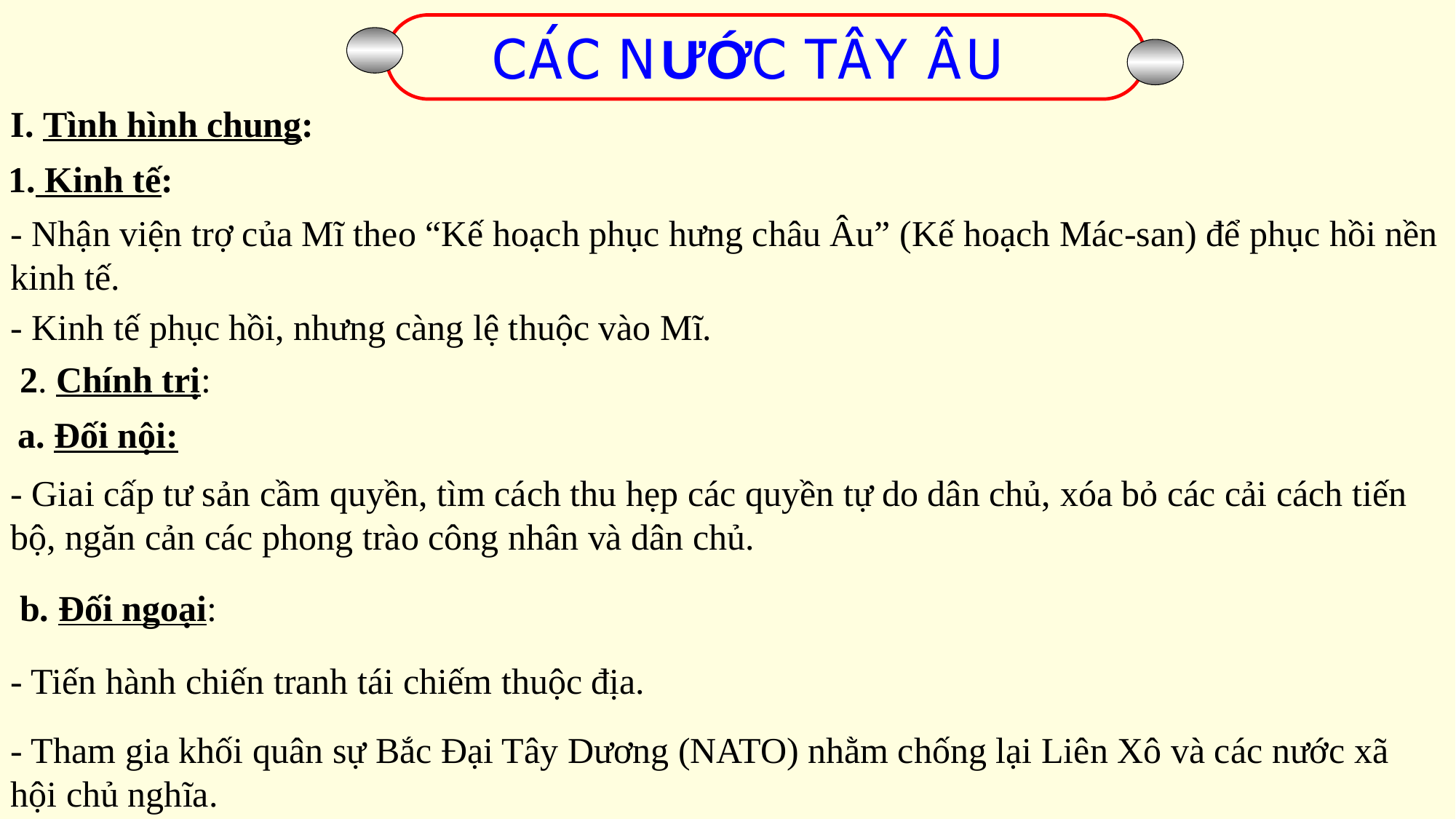

CÁC NƯỚC TÂY ÂU

I. Tình hình chung:
1. Kinh tế:
- Nhận viện trợ của Mĩ theo “Kế hoạch phục hưng châu Âu” (Kế hoạch Mác-san) để phục hồi nền kinh tế.
- Kinh tế phục hồi, nhưng càng lệ thuộc vào Mĩ.
 2. Chính trị:
 a. Đối nội:
- Giai cấp tư sản cầm quyền, tìm cách thu hẹp các quyền tự do dân chủ, xóa bỏ các cải cách tiến bộ, ngăn cản các phong trào công nhân và dân chủ.
 b. Đối ngoại:
- Tiến hành chiến tranh tái chiếm thuộc địa.
- Tham gia khối quân sự Bắc Đại Tây Dương (NATO) nhằm chống lại Liên Xô và các nước xã hội chủ nghĩa.